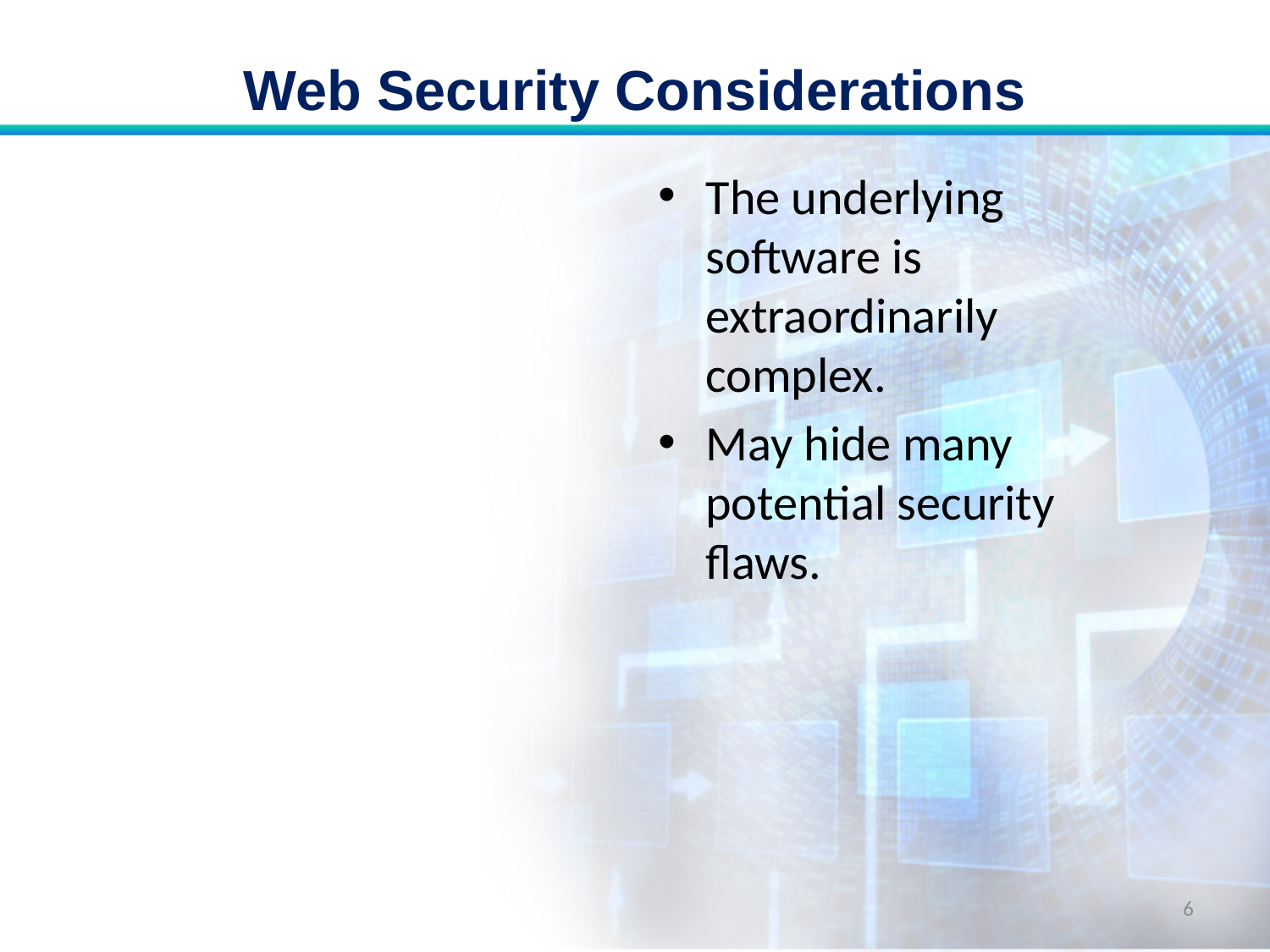

# Web Security Considerations
The underlying software is extraordinarily complex.
May hide many potential security flaws.
6